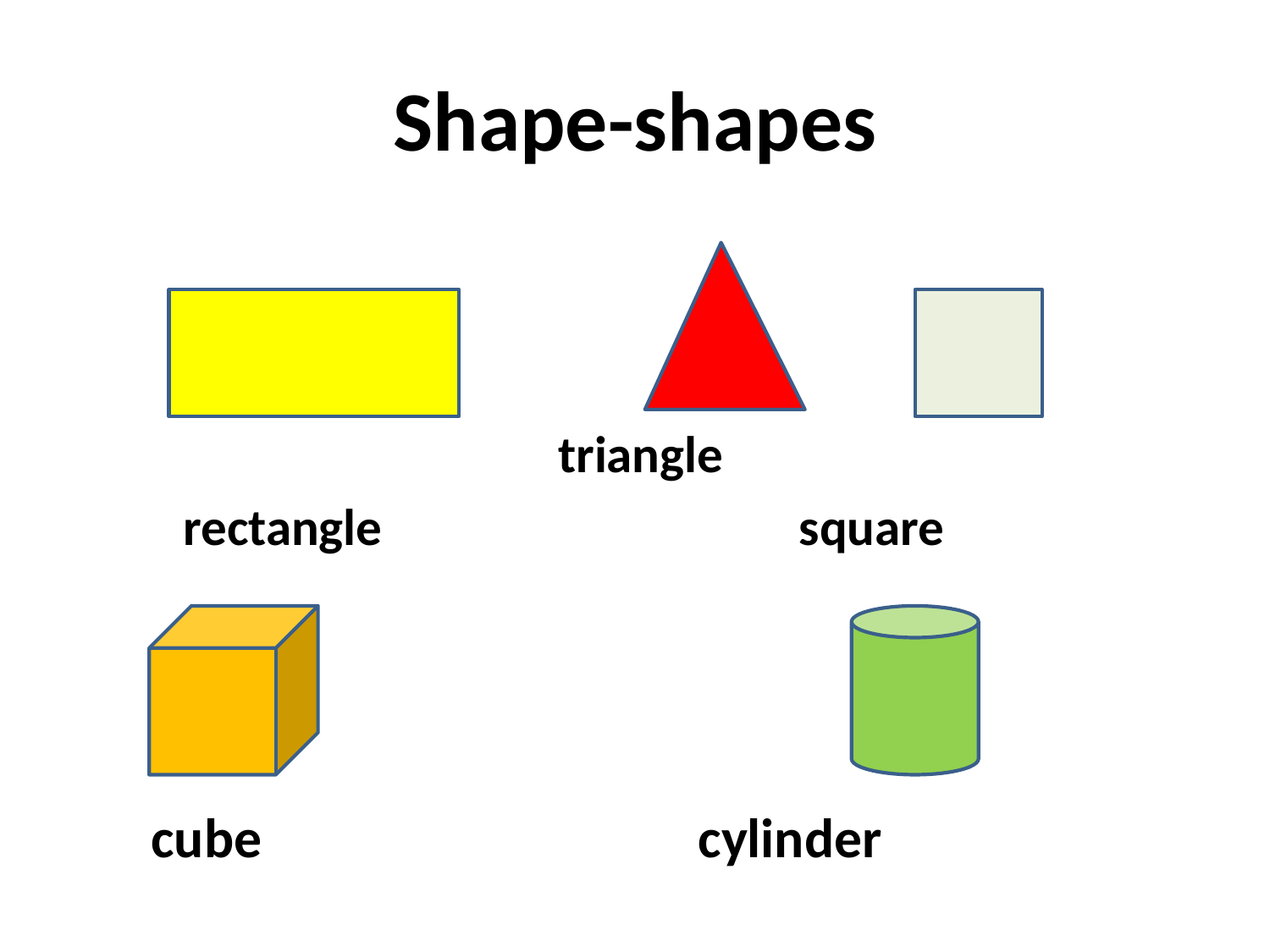

# Shape-shapes

                                                                                                   triangle
                      rectangle                                                                               square

      cube                                   cylinder